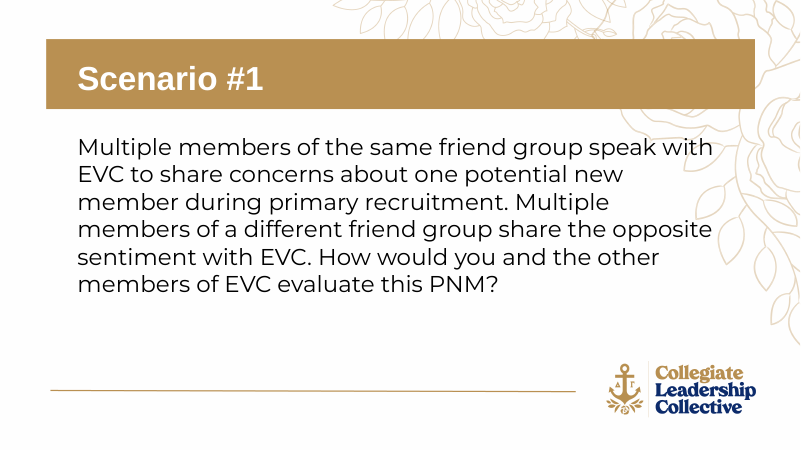

Scenario #1
Multiple members of the same friend group speak with EVC to share concerns about one potential new member during primary recruitment. Multiple members of a different friend group share the opposite sentiment with EVC. How would you and the other members of EVC evaluate this PNM?